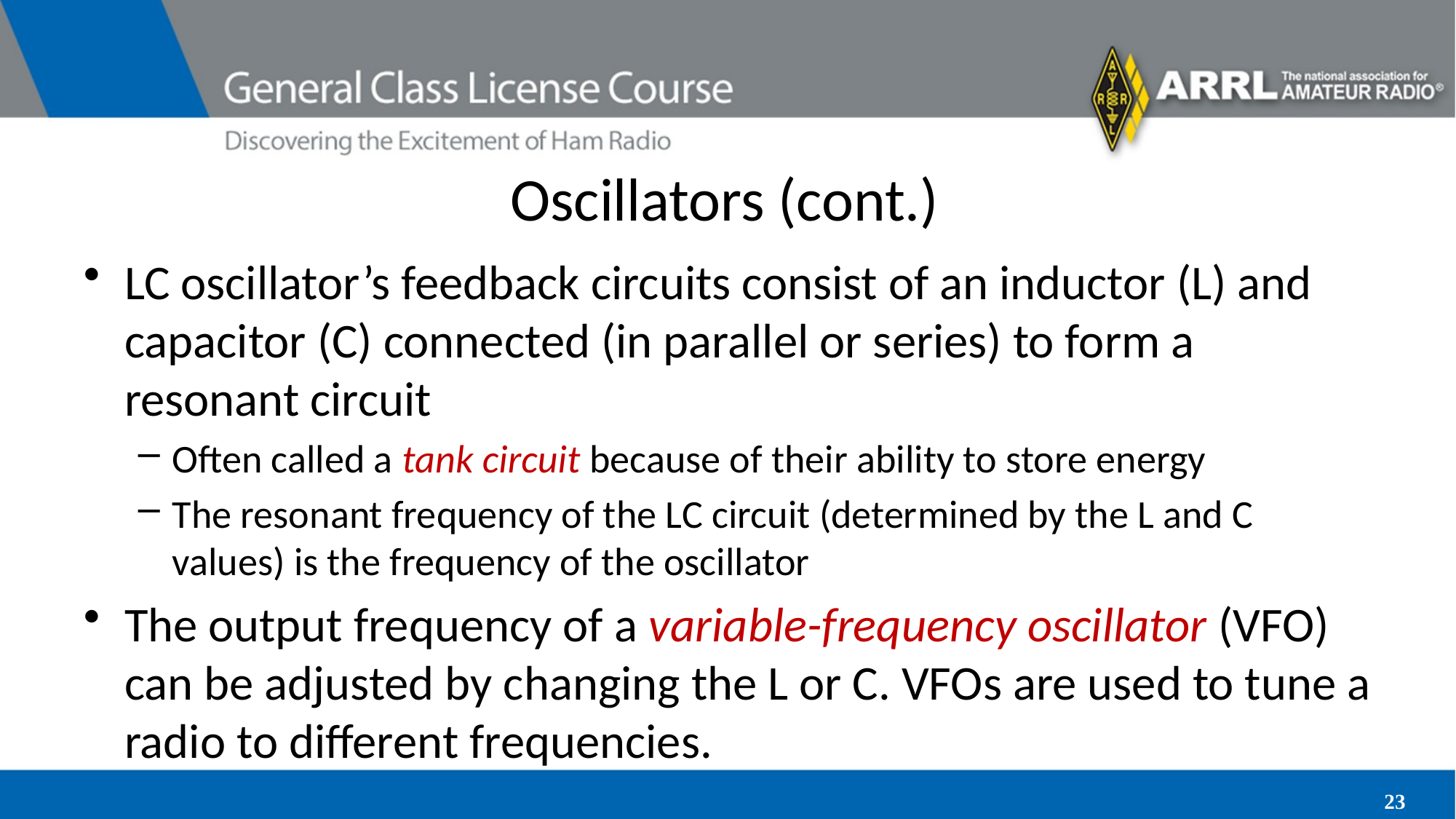

# Oscillators (cont.)
LC oscillator’s feedback circuits consist of an inductor (L) and capacitor (C) connected (in parallel or series) to form a resonant circuit
Often called a tank circuit because of their ability to store energy
The resonant frequency of the LC circuit (determined by the L and C values) is the frequency of the oscillator
The output frequency of a variable-frequency oscillator (VFO) can be adjusted by changing the L or C. VFOs are used to tune a radio to different frequencies.